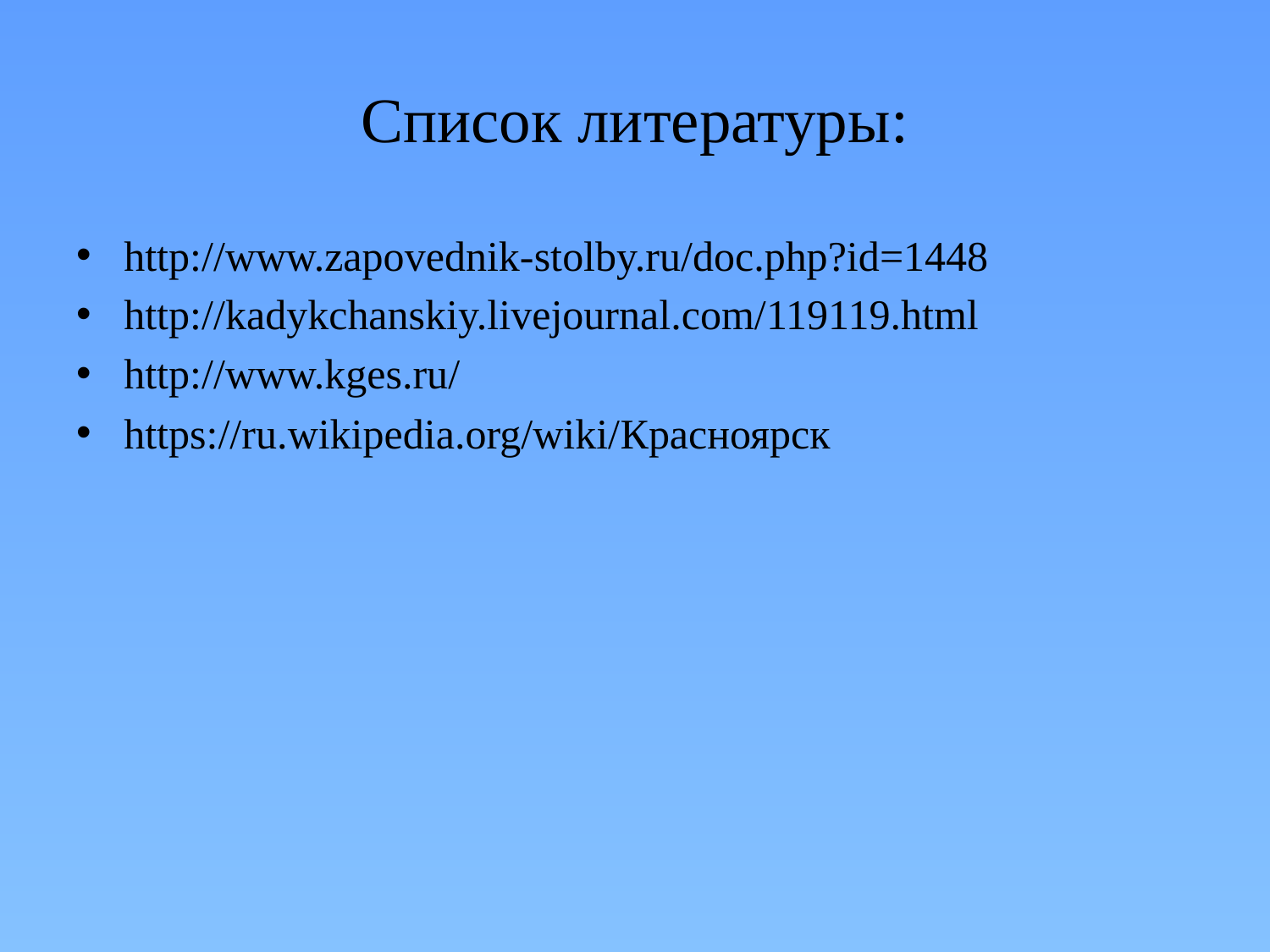

# Список литературы:
http://www.zapovednik-stolby.ru/doc.php?id=1448
http://kadykchanskiy.livejournal.com/119119.html
http://www.kges.ru/
https://ru.wikipedia.org/wiki/Красноярск